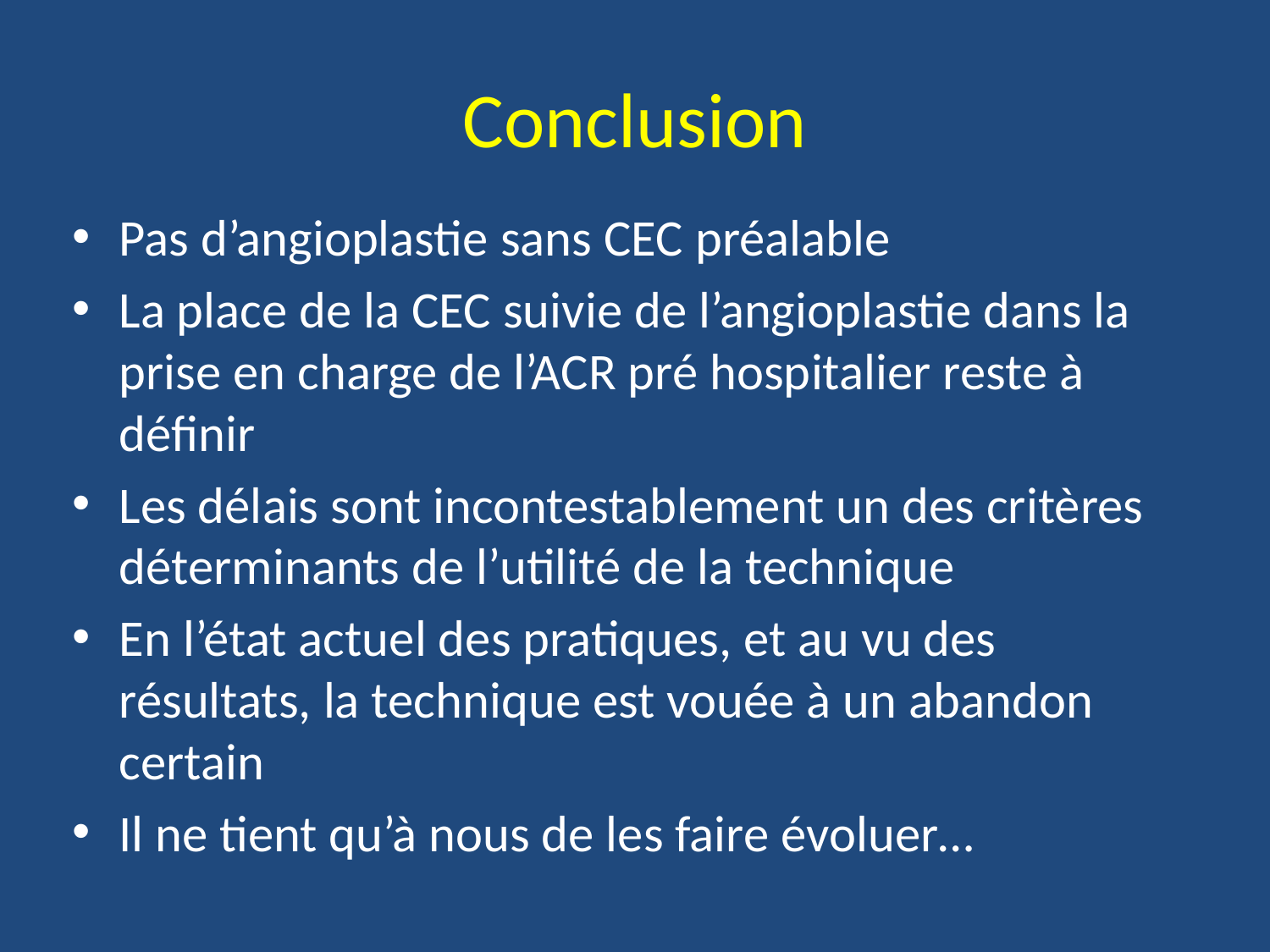

# Conclusion
Pas d’angioplastie sans CEC préalable
La place de la CEC suivie de l’angioplastie dans la prise en charge de l’ACR pré hospitalier reste à définir
Les délais sont incontestablement un des critères déterminants de l’utilité de la technique
En l’état actuel des pratiques, et au vu des résultats, la technique est vouée à un abandon certain
Il ne tient qu’à nous de les faire évoluer…